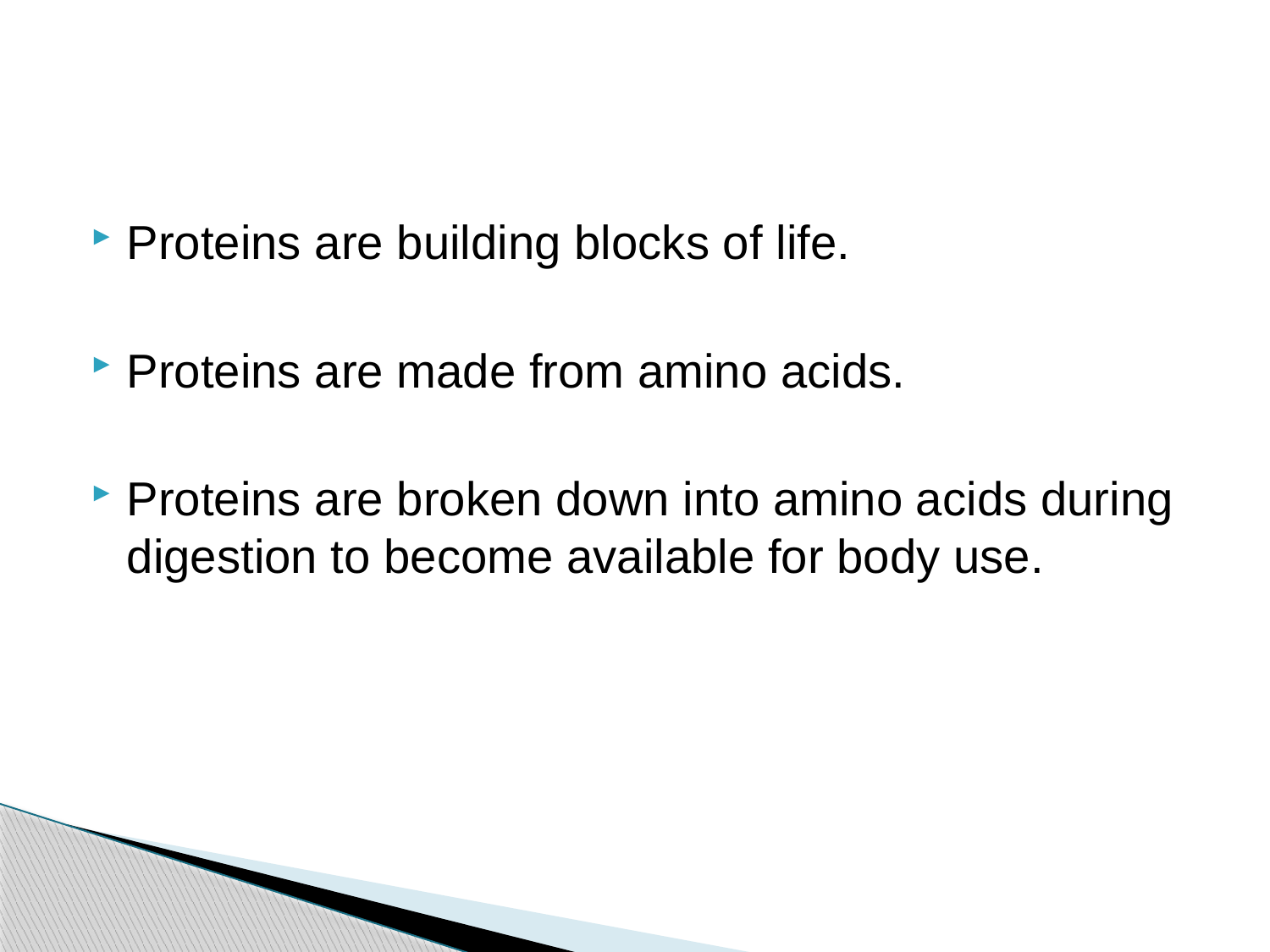

#
Proteins are building blocks of life.

Proteins are made from amino acids.

Proteins are broken down into amino acids during digestion to become available for body use.